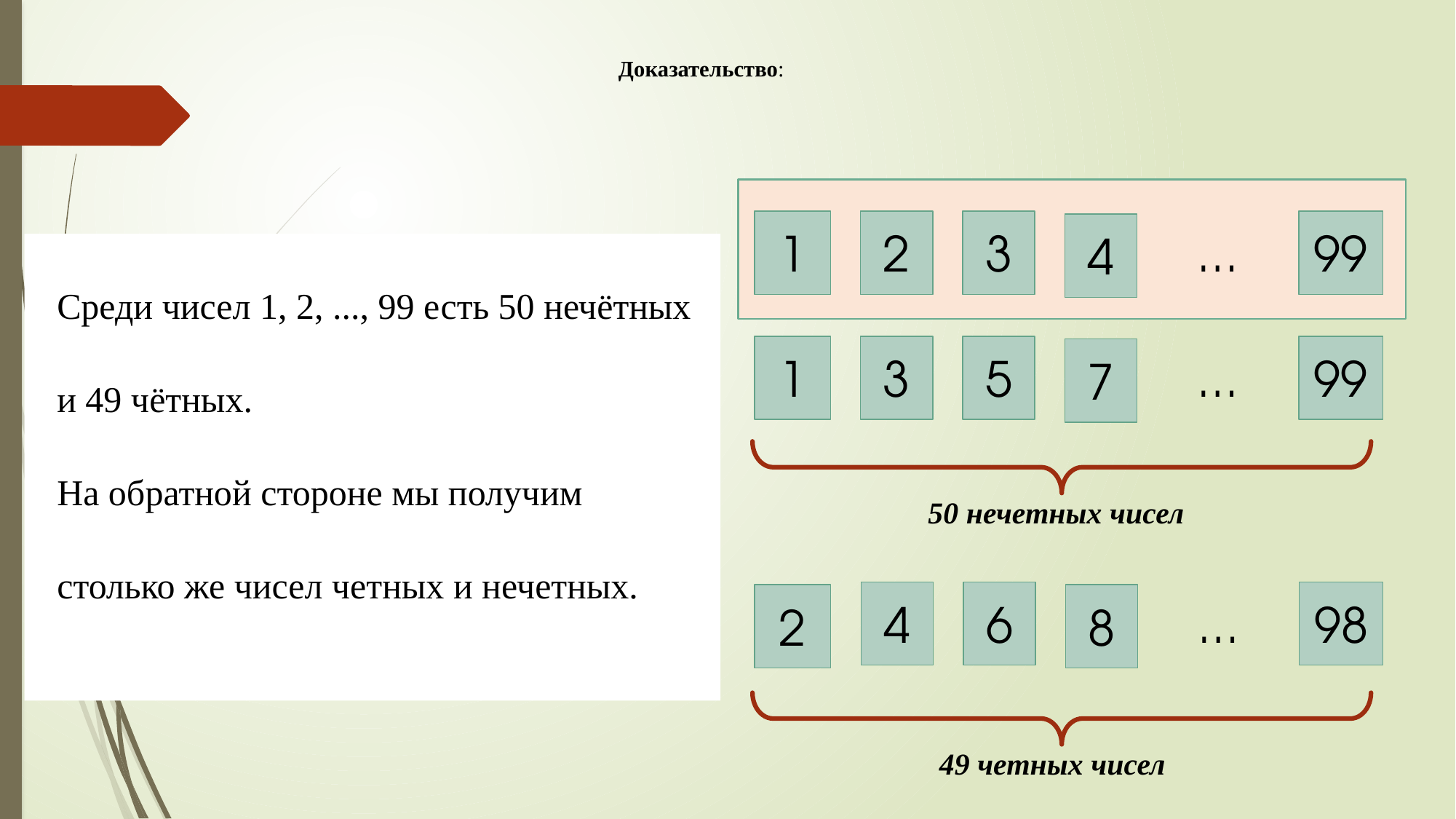

# Доказательство:

1
…
99
2
3
4
Среди чисел 1, 2, ..., 99 есть 50 нечётных
и 49 чётных.
На обратной стороне мы получим
столько же чисел четных и нечетных.

1
…
99
3
5
7

50 нечетных чисел
…
98
4
6
2
8

49 четных чисел